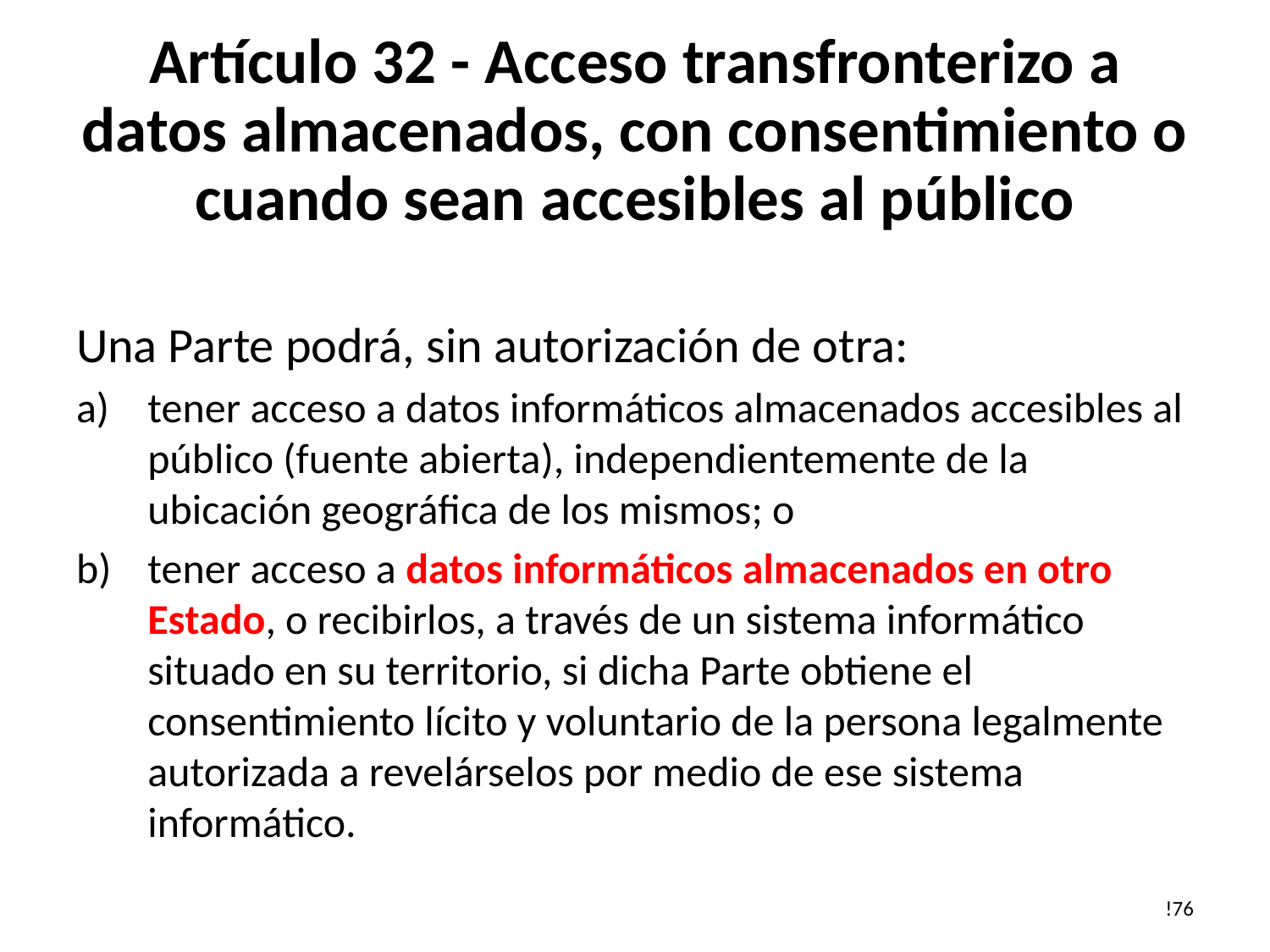

# Artículo 32 - Acceso transfronterizo a datos almacenados, con consentimiento o cuando sean accesibles al público
Una Parte podrá, sin autorización de otra:
tener acceso a datos informáticos almacenados accesibles al público (fuente abierta), independientemente de la ubicación geográfica de los mismos; o
tener acceso a datos informáticos almacenados en otro Estado, o recibirlos, a través de un sistema informático situado en su territorio, si dicha Parte obtiene el consentimiento lícito y voluntario de la persona legalmente autorizada a revelárselos por medio de ese sistema informático.
!76